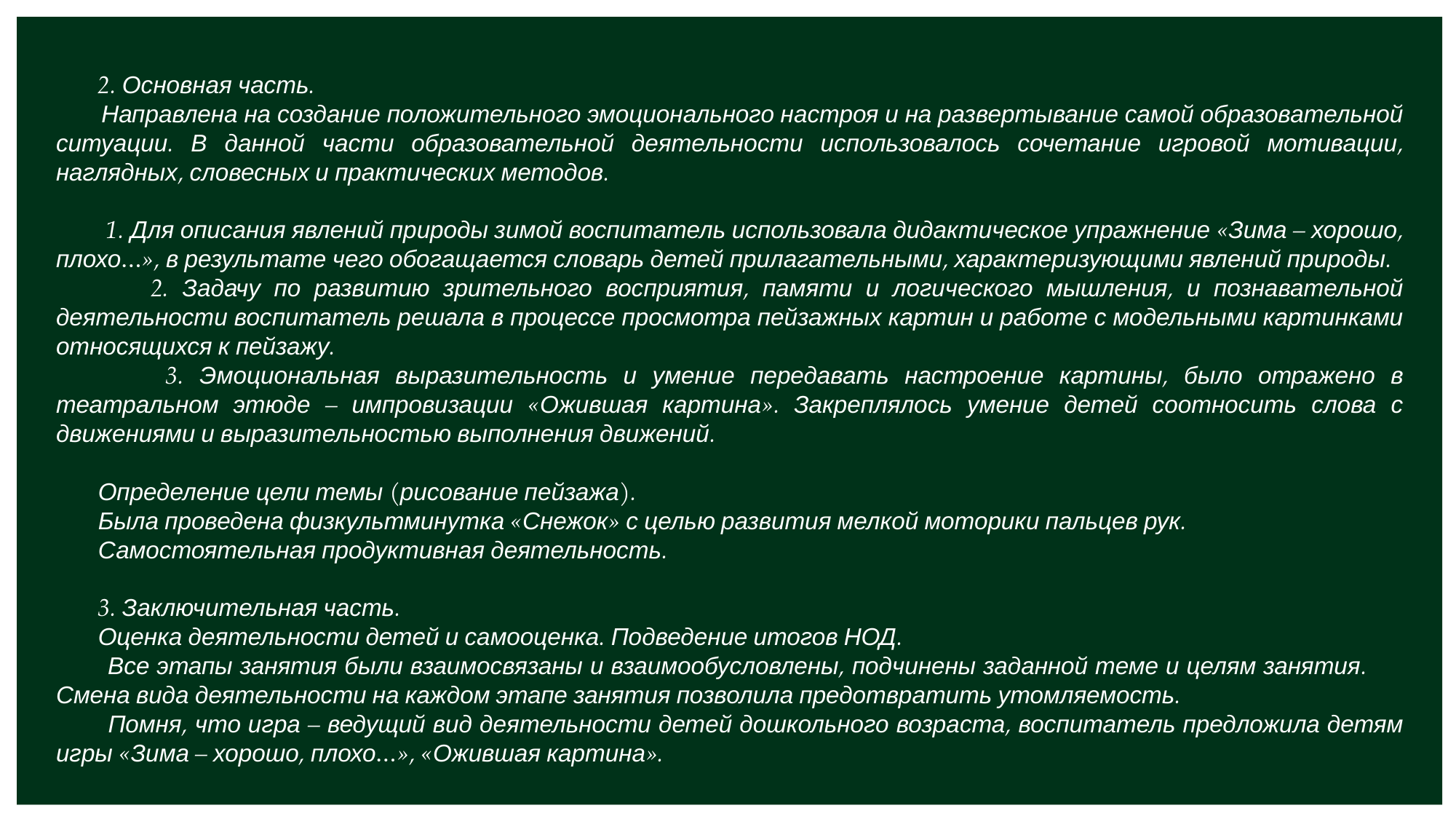

2. Основная часть.
       Направлена на создание положительного эмоционального настроя и на развертывание самой образовательной ситуации. В данной части образовательной деятельности использовалось сочетание игровой мотивации, наглядных, словесных и практических методов.

        1. Для описания явлений природы зимой воспитатель использовала дидактическое упражнение «Зима – хорошо, плохо…», в результате чего обогащается словарь детей прилагательными, характеризующими явлений природы.
       2. Задачу по развитию зрительного восприятия, памяти и логического мышления, и познавательной деятельности воспитатель решала в процессе просмотра пейзажных картин и работе с модельными картинками относящихся к пейзажу.
       3. Эмоциональная выразительность и умение передавать настроение картины, было отражено в театральном этюде – импровизации «Ожившая картина». Закреплялось умение детей соотносить слова с движениями и выразительностью выполнения движений.

       Определение цели темы (рисование пейзажа).
       Была проведена физкультминутка «Снежок» с целью развития мелкой моторики пальцев рук.
       Самостоятельная продуктивная деятельность.

       3. Заключительная часть.
       Оценка деятельности детей и самооценка. Подведение итогов НОД.
       Все этапы занятия были взаимосвязаны и взаимообусловлены, подчинены заданной теме и целям занятия.      Смена вида деятельности на каждом этапе занятия позволила предотвратить утомляемость.
       Помня, что игра – ведущий вид деятельности детей дошкольного возраста, воспитатель предложила детям игры «Зима – хорошо, плохо…», «Ожившая картина».